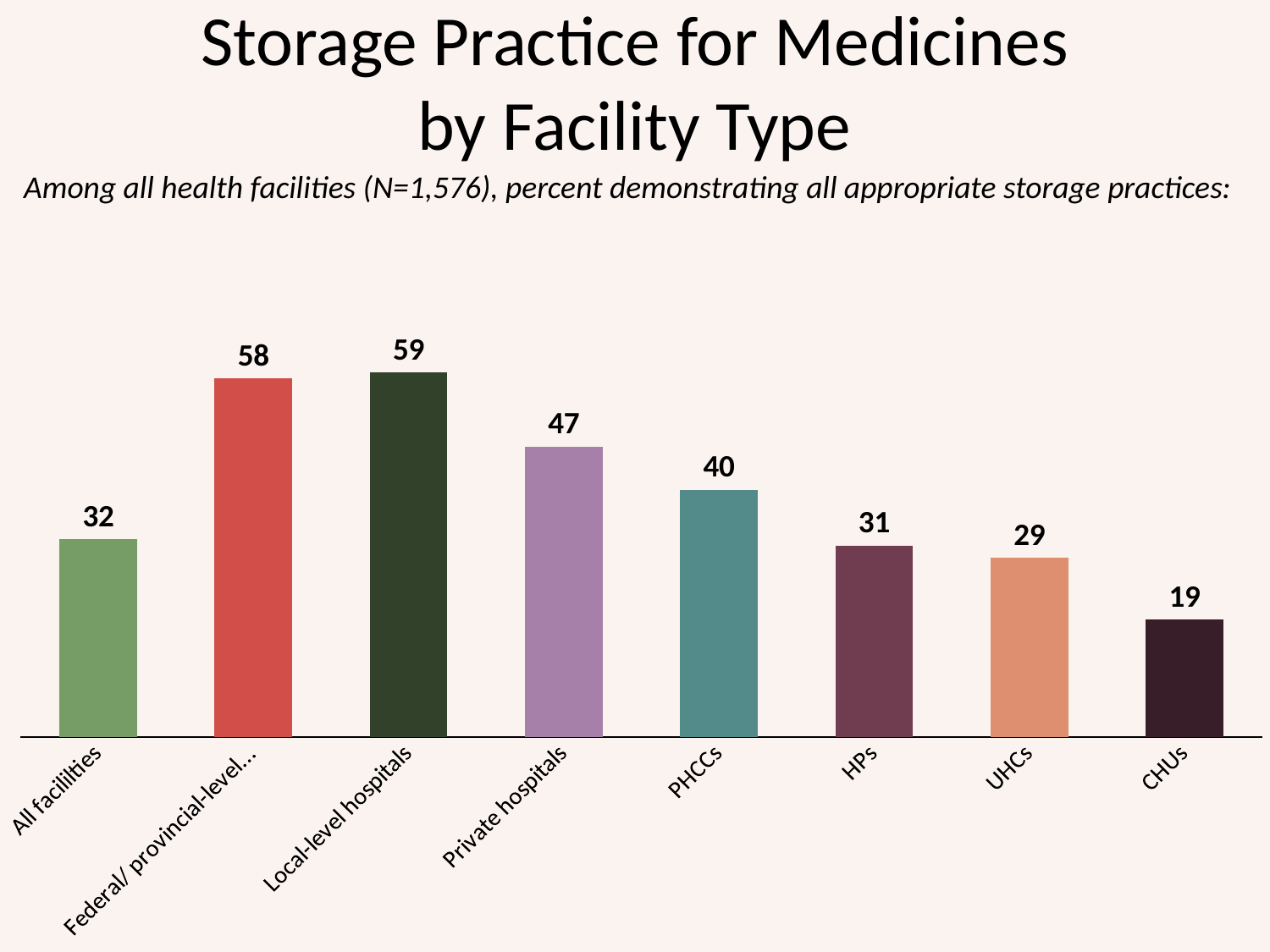

Storage Practice for Medicines
by Facility Type
Among all health facilities (N=1,576), percent demonstrating all appropriate storage practices:

### Chart

| Category | All basic client services |
|---|---|
| All facililties | 32.0 |
| Federal/ provincial-level hospitals | 58.0 |
| Local-level hospitals | 59.0 |
| Private hospitals | 47.0 |
| PHCCs | 40.0 |
| HPs | 31.0 |
| UHCs | 29.0 |
| CHUs | 19.0 |